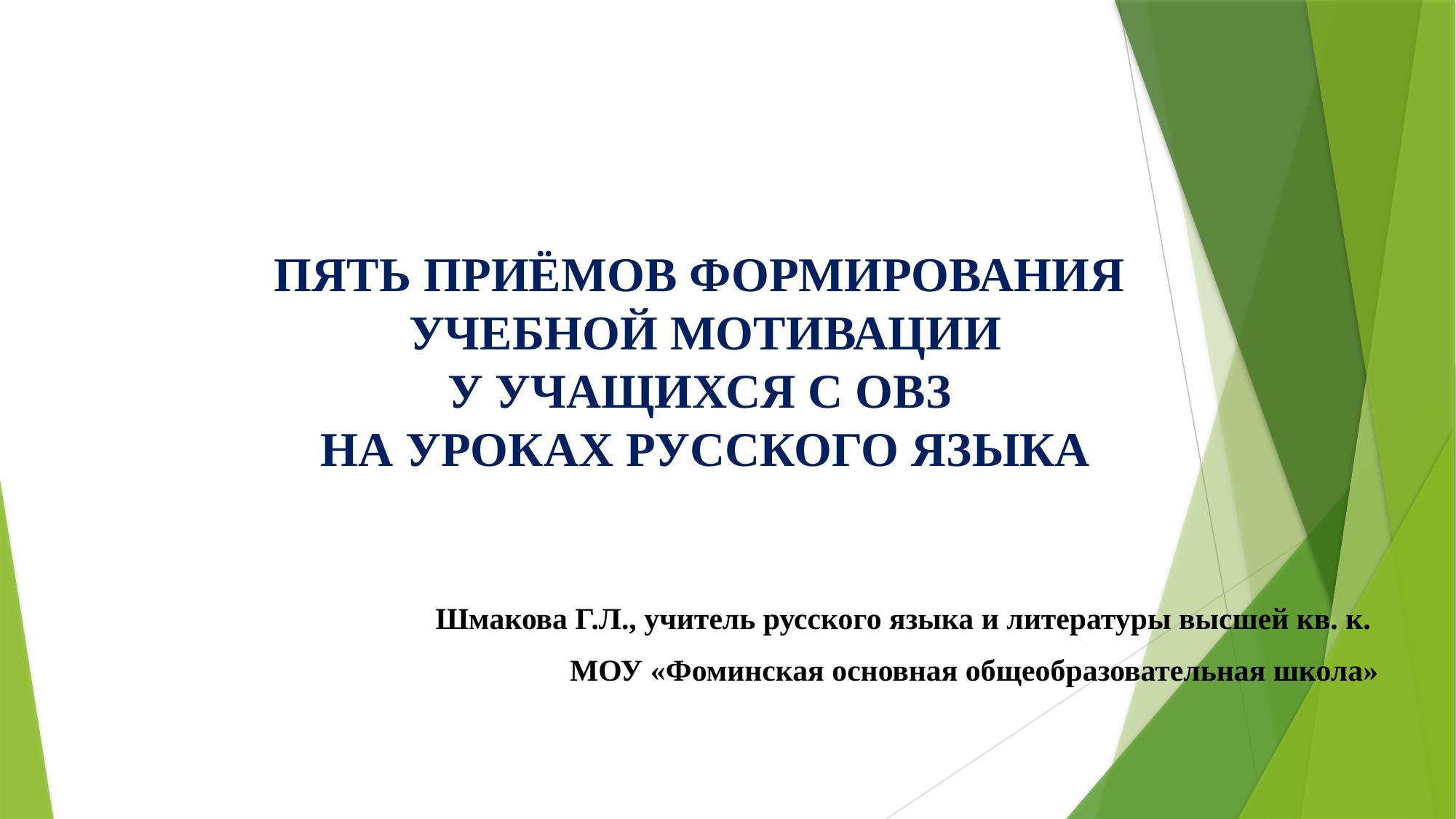

ПЯТЬ ПРИЁМОВ ФОРМИРОВАНИЯ
УЧЕБНОЙ МОТИВАЦИИ
У УЧАЩИХСЯ С ОВЗ
НА УРОКАХ РУССКОГО ЯЗЫКА
Шмакова Г.Л., учитель русского языка и литературы высшей кв. к.
МОУ «Фоминская основная общеобразовательная школа»